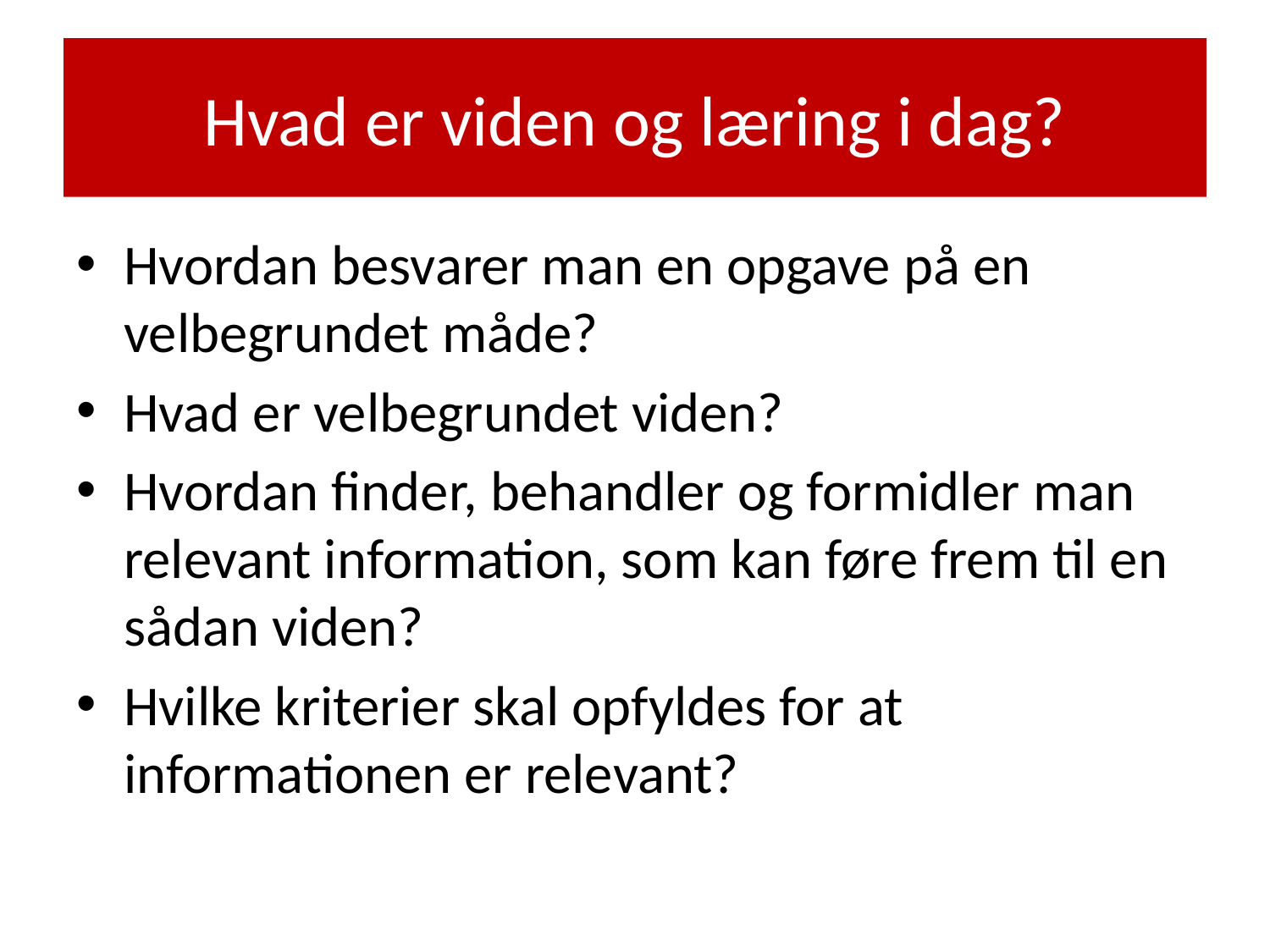

# Hvad er viden og læring i dag?
Hvordan besvarer man en opgave på en velbegrundet måde?
Hvad er velbegrundet viden?
Hvordan finder, behandler og formidler man relevant information, som kan føre frem til en sådan viden?
Hvilke kriterier skal opfyldes for at informationen er relevant?